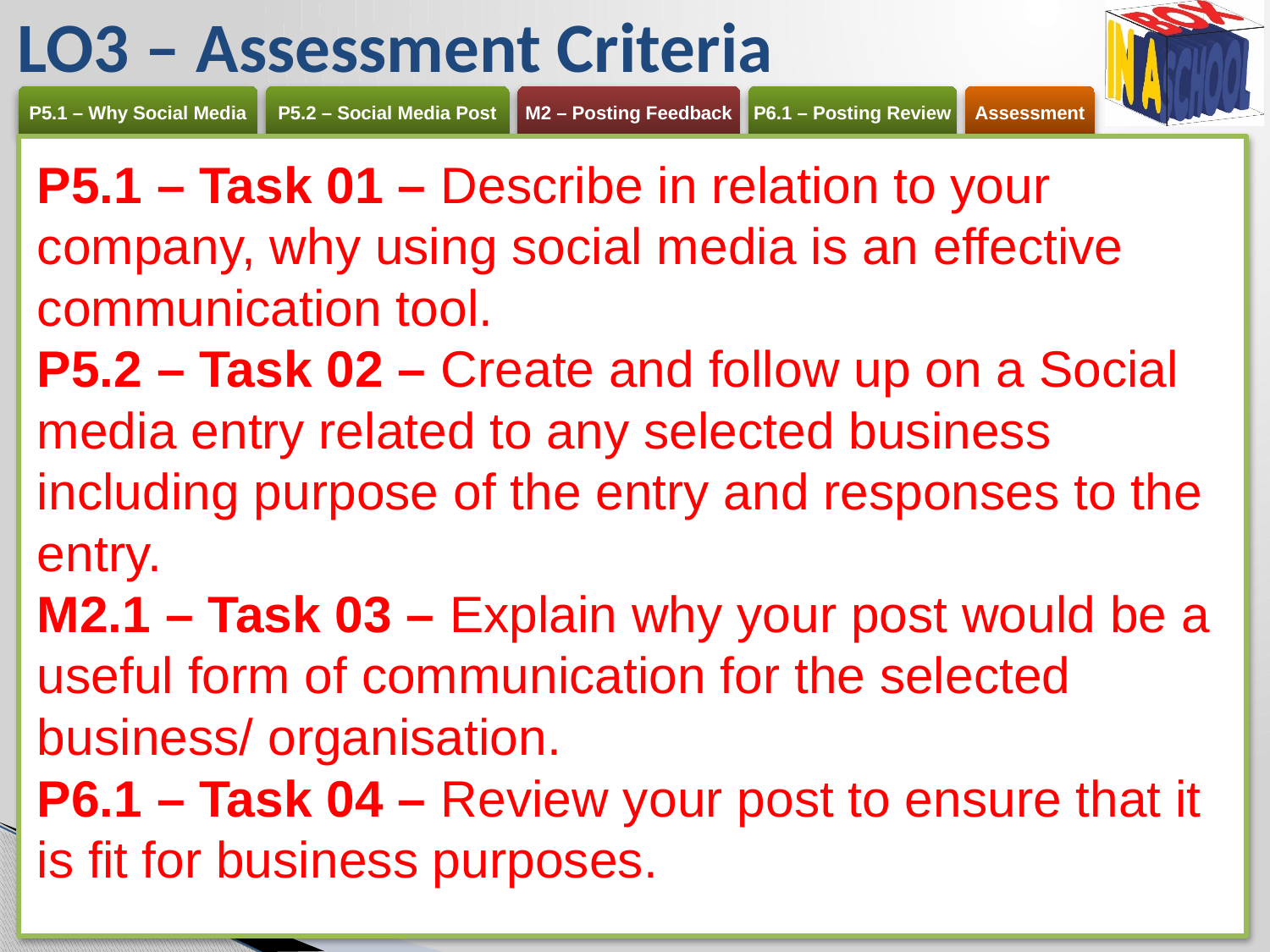

# LO3 – Assessment Criteria
P5.1 – Task 01 – Describe in relation to your company, why using social media is an effective communication tool.
P5.2 – Task 02 – Create and follow up on a Social media entry related to any selected business including purpose of the entry and responses to the entry.
M2.1 – Task 03 – Explain why your post would be a useful form of communication for the selected business/ organisation.
P6.1 – Task 04 – Review your post to ensure that it is fit for business purposes.